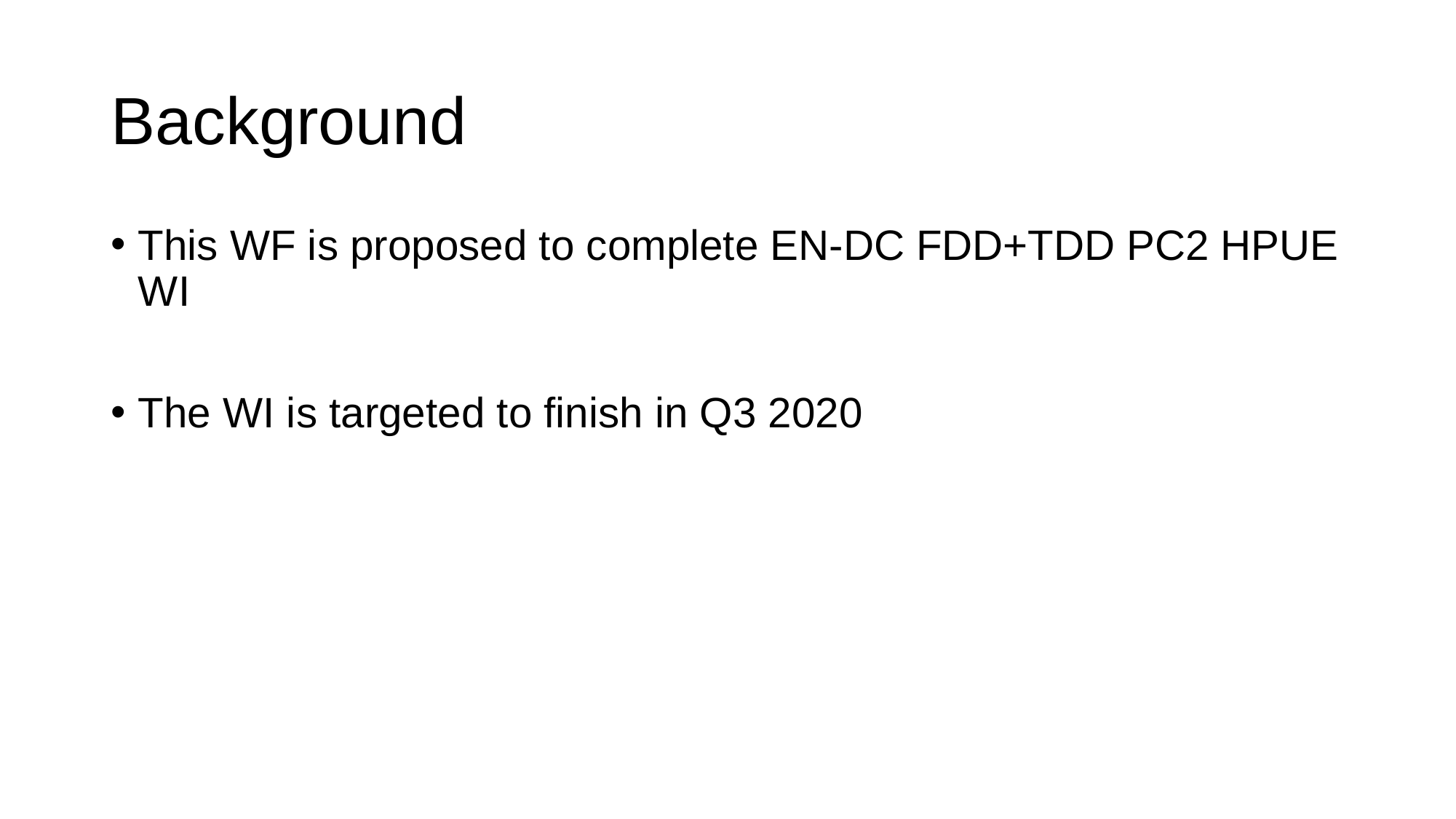

# Background
This WF is proposed to complete EN-DC FDD+TDD PC2 HPUE WI

The WI is targeted to finish in Q3 2020